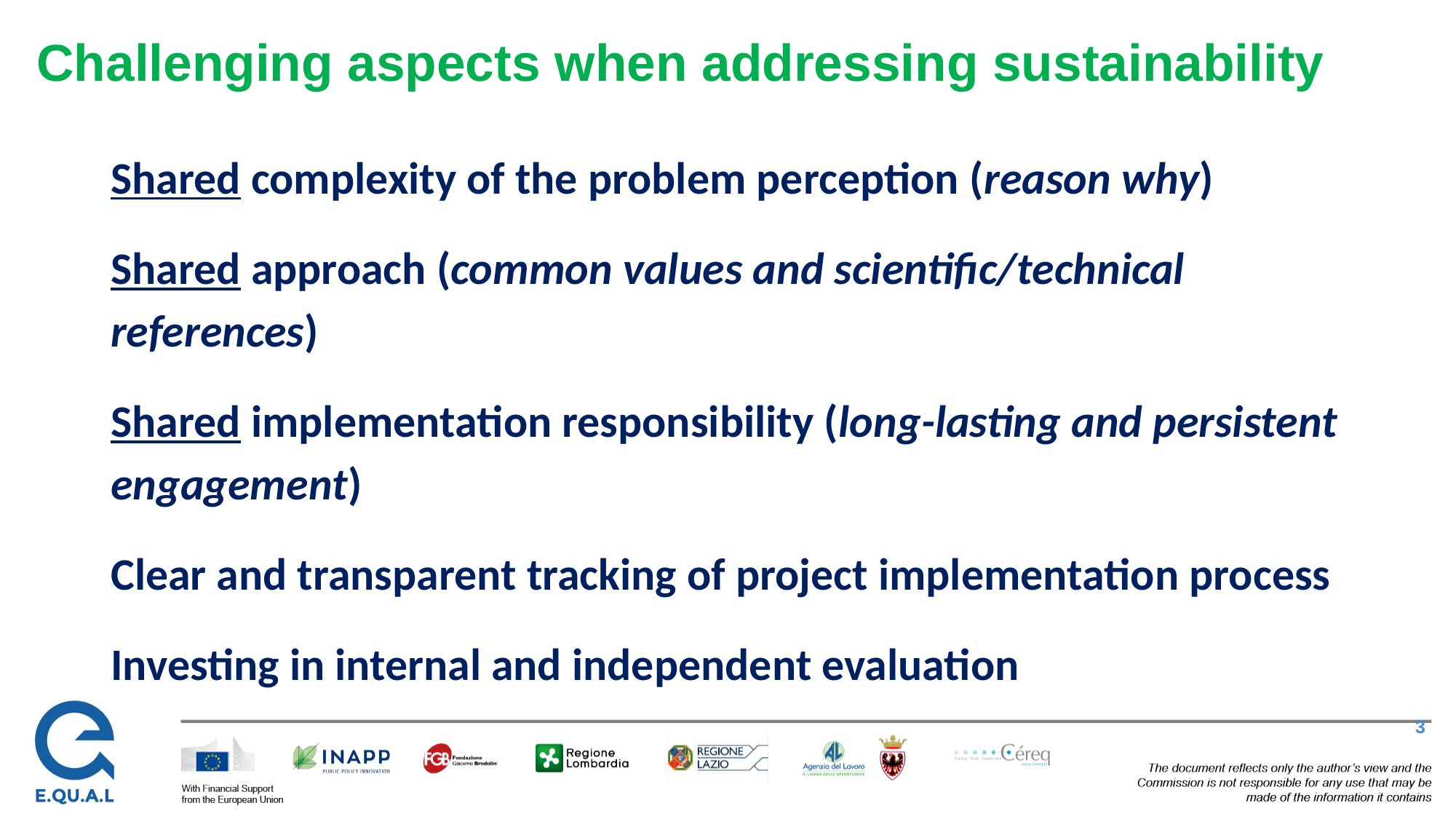

# Challenging aspects when addressing sustainability
Shared complexity of the problem perception (reason why)
Shared approach (common values and scientific/technical references)
Shared implementation responsibility (long-lasting and persistent engagement)
Clear and transparent tracking of project implementation process
Investing in internal and independent evaluation